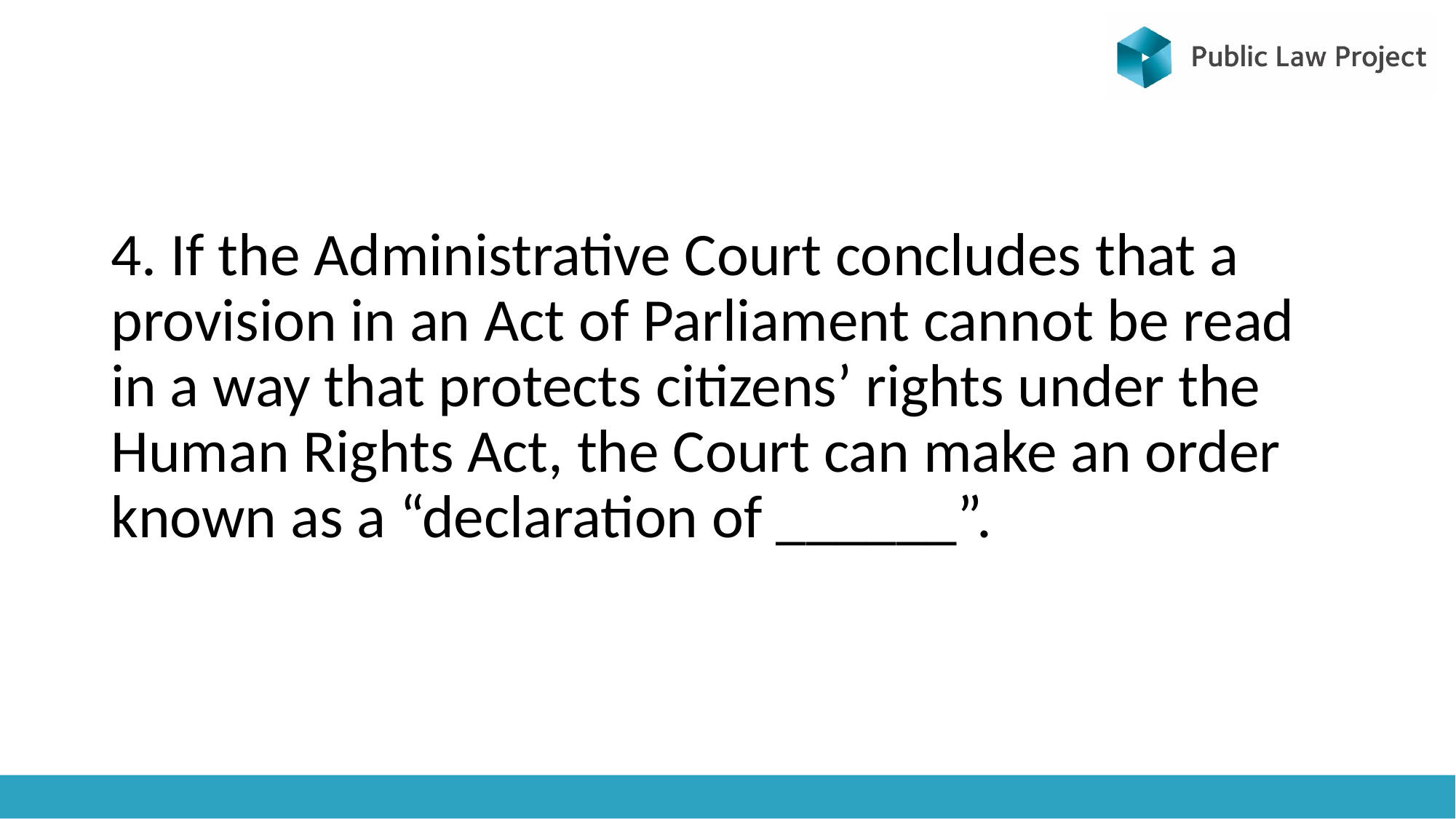

#
4. If the Administrative Court concludes that a provision in an Act of Parliament cannot be read in a way that protects citizens’ rights under the Human Rights Act, the Court can make an order known as a “declaration of ______”.